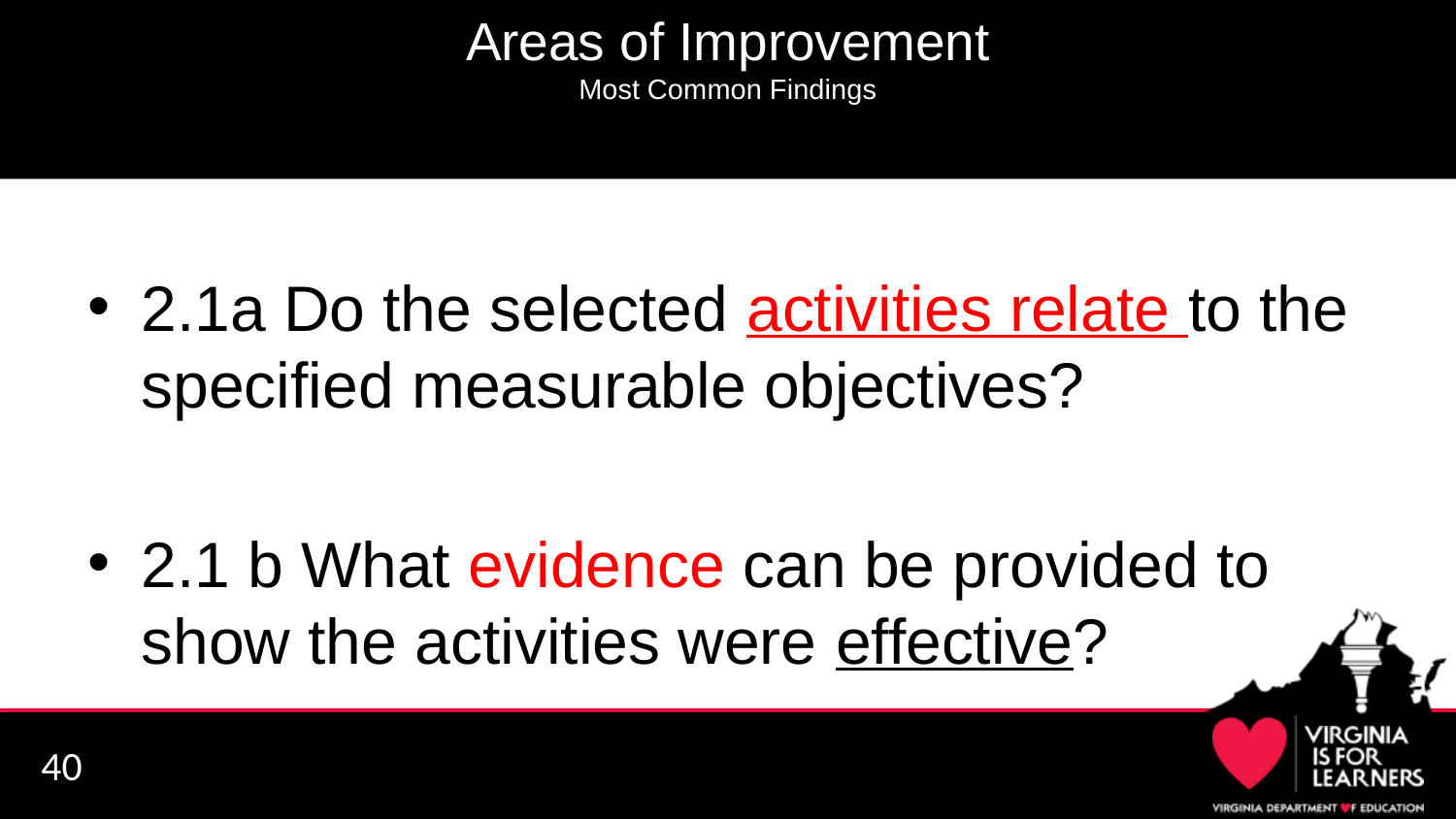

# Areas of Improvement Most Common Findings

2.1a Do the selected activities relate to the specified measurable objectives?

2.1 b What evidence can be provided to show the activities were effective?